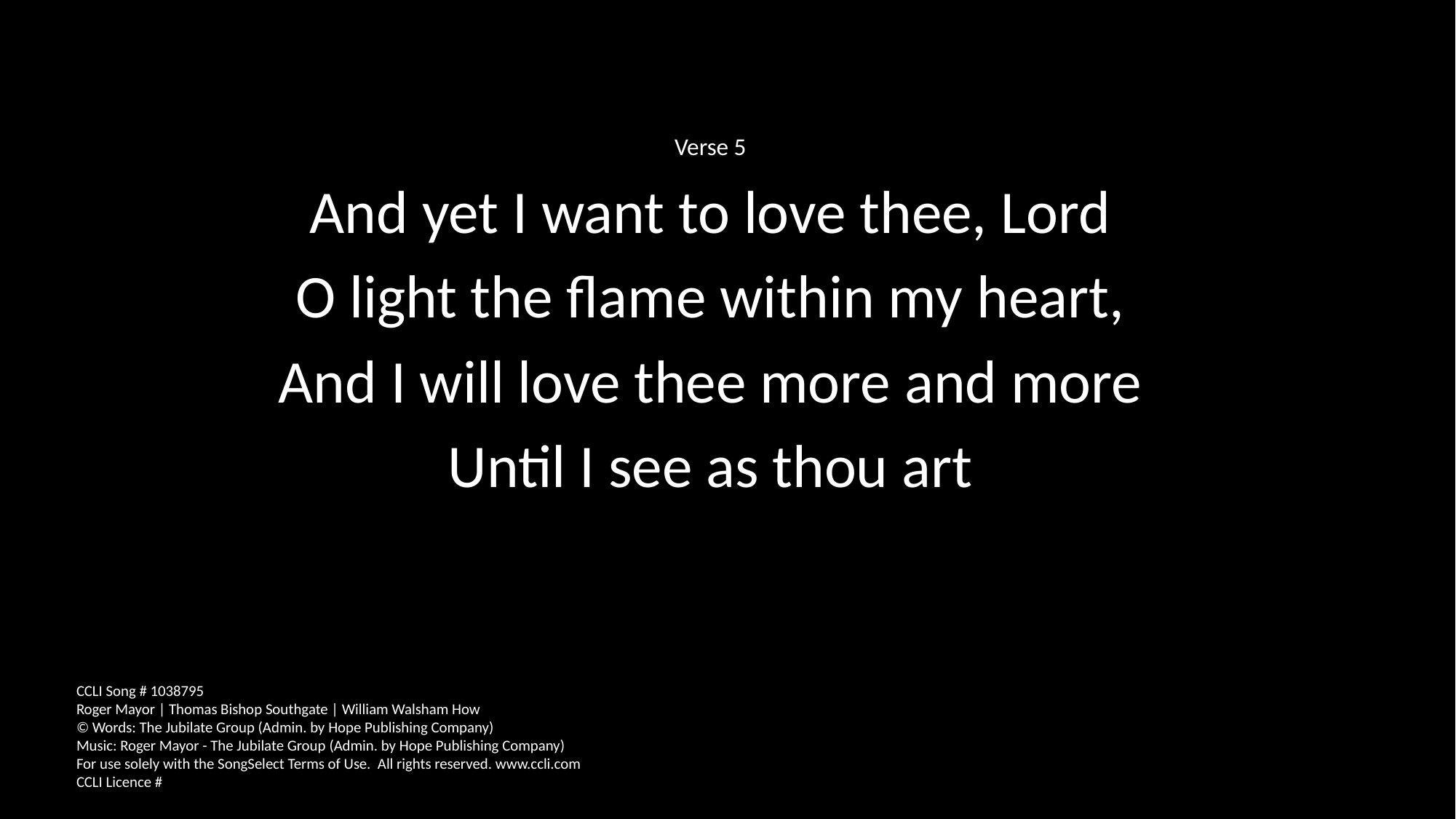

Verse 5
And yet I want to love thee, Lord
O light the flame within my heart,
And I will love thee more and more
Until I see as thou art
CCLI Song # 1038795
Roger Mayor | Thomas Bishop Southgate | William Walsham How
© Words: The Jubilate Group (Admin. by Hope Publishing Company)
Music: Roger Mayor - The Jubilate Group (Admin. by Hope Publishing Company)
For use solely with the SongSelect Terms of Use.  All rights reserved. www.ccli.com
CCLI Licence #